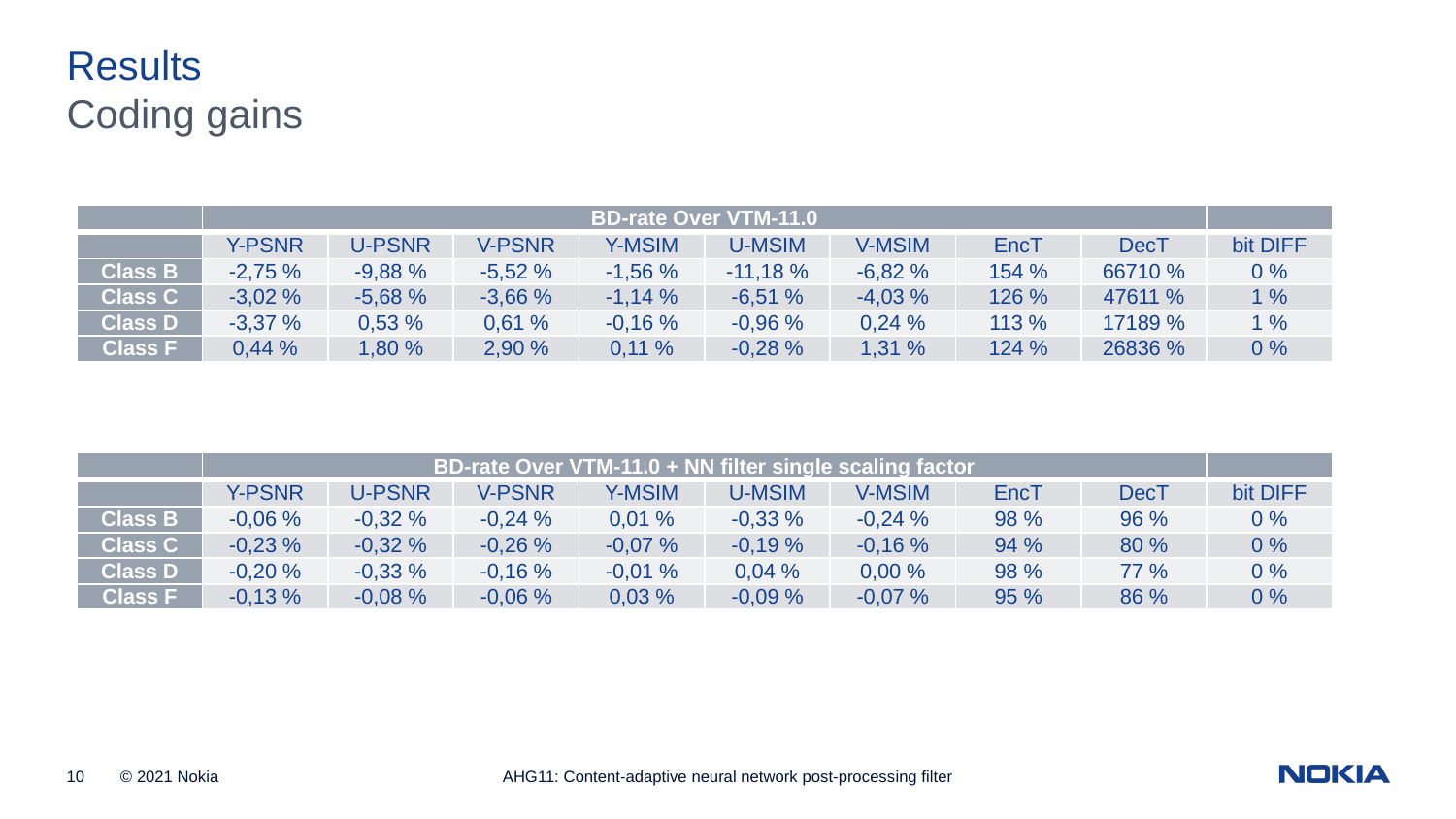

Results
Coding gains
|  | BD-rate Over VTM-11.0 |  |  |  |  |  |  |  |  |
| --- | --- | --- | --- | --- | --- | --- | --- | --- | --- |
|  | Y-PSNR | U-PSNR | V-PSNR | Y-MSIM | U-MSIM | V-MSIM | EncT | DecT | bit DIFF |
| Class B | -2,75 % | -9,88 % | -5,52 % | -1,56 % | -11,18 % | -6,82 % | 154 % | 66710 % | 0 % |
| Class C | -3,02 % | -5,68 % | -3,66 % | -1,14 % | -6,51 % | -4,03 % | 126 % | 47611 % | 1 % |
| Class D | -3,37 % | 0,53 % | 0,61 % | -0,16 % | -0,96 % | 0,24 % | 113 % | 17189 % | 1 % |
| Class F | 0,44 % | 1,80 % | 2,90 % | 0,11 % | -0,28 % | 1,31 % | 124 % | 26836 % | 0 % |
|  | BD-rate Over VTM-11.0 + NN filter single scaling factor |  |  |  |  |  |  |  |  |
| --- | --- | --- | --- | --- | --- | --- | --- | --- | --- |
|  | Y-PSNR | U-PSNR | V-PSNR | Y-MSIM | U-MSIM | V-MSIM | EncT | DecT | bit DIFF |
| Class B | -0,06 % | -0,32 % | -0,24 % | 0,01 % | -0,33 % | -0,24 % | 98 % | 96 % | 0 % |
| Class C | -0,23 % | -0,32 % | -0,26 % | -0,07 % | -0,19 % | -0,16 % | 94 % | 80 % | 0 % |
| Class D | -0,20 % | -0,33 % | -0,16 % | -0,01 % | 0,04 % | 0,00 % | 98 % | 77 % | 0 % |
| Class F | -0,13 % | -0,08 % | -0,06 % | 0,03 % | -0,09 % | -0,07 % | 95 % | 86 % | 0 % |
AHG11: Content-adaptive neural network post-processing filter